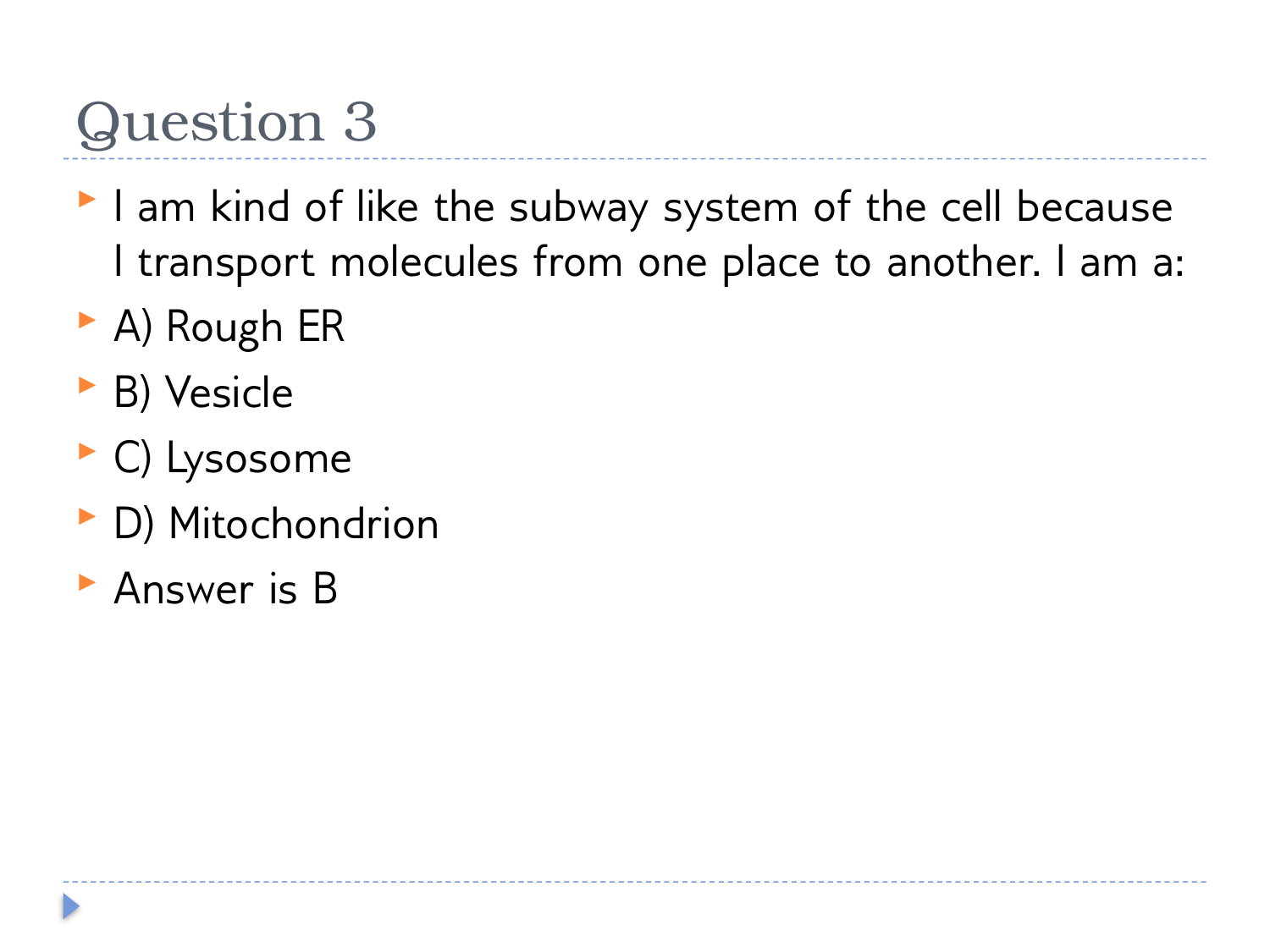

# Question 3
I am kind of like the subway system of the cell because I transport molecules from one place to another. I am a:
A) Rough ER
B) Vesicle
C) Lysosome
D) Mitochondrion
Answer is B